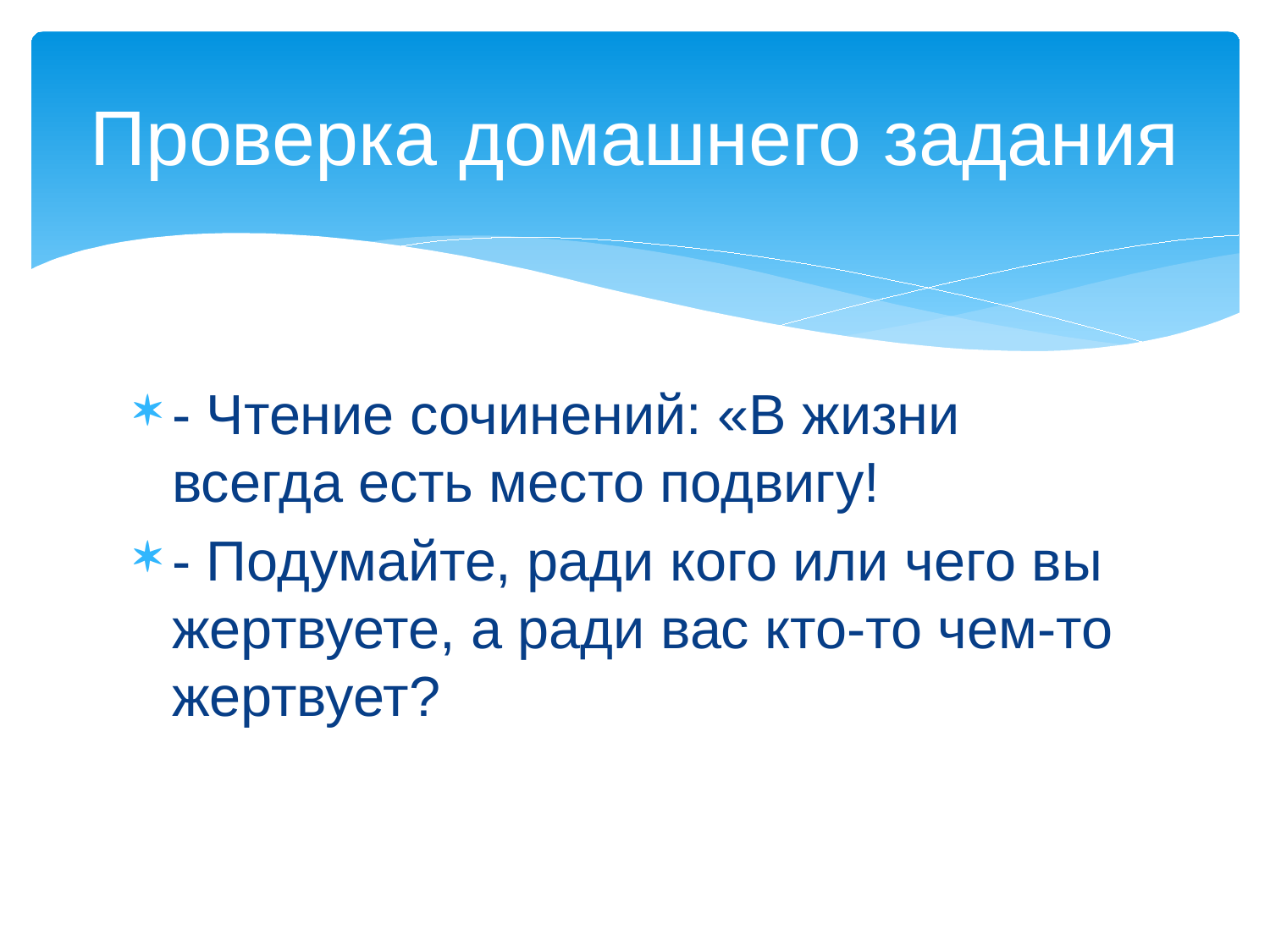

# Проверка домашнего задания
- Чтение сочинений: «В жизни всегда есть место подвигу!
- Подумайте, ради кого или чего вы жертвуете, а ради вас кто-то чем-то жертвует?